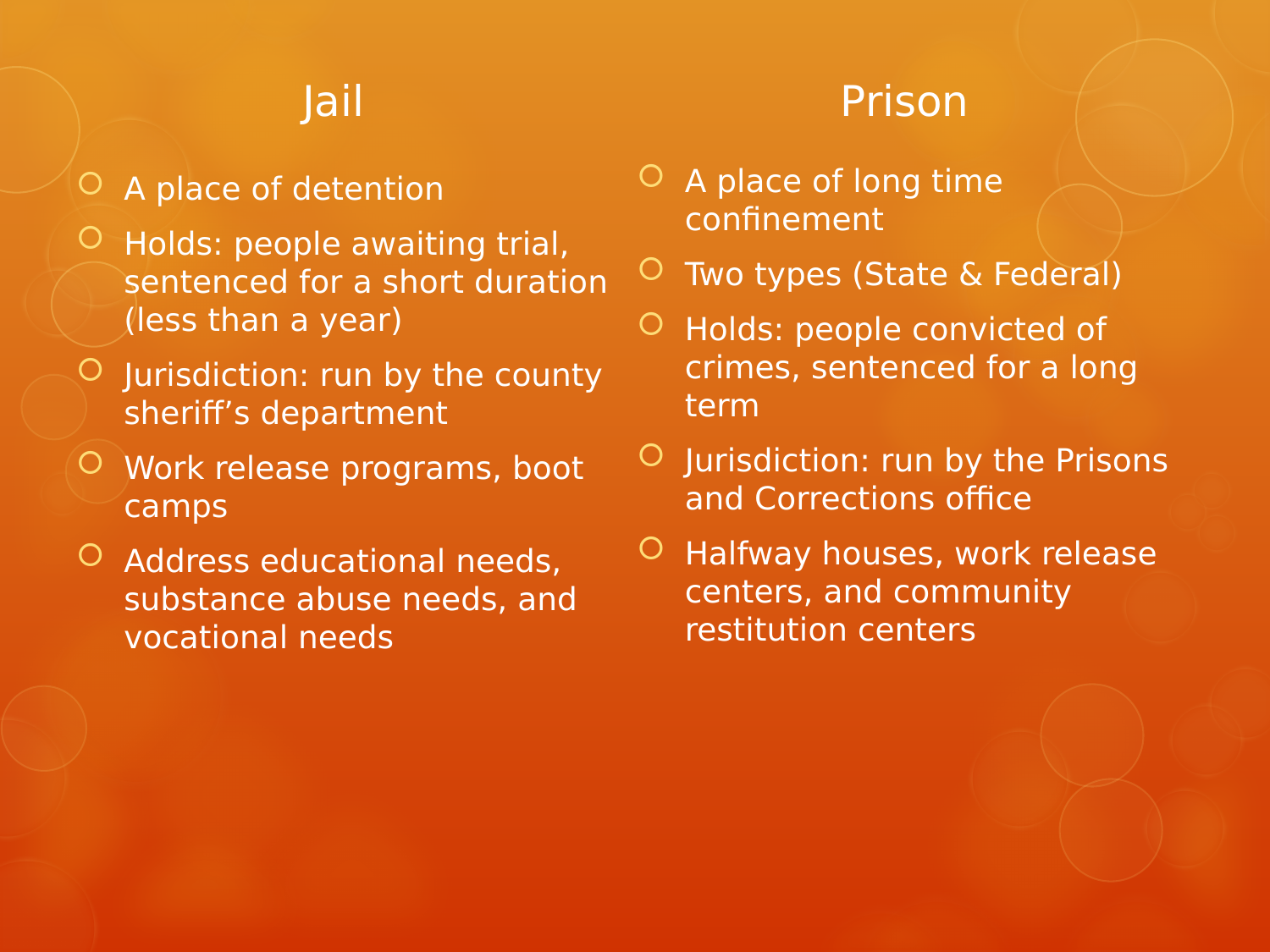

Jail
Prison
A place of long time confinement
Two types (State & Federal)
Holds: people convicted of crimes, sentenced for a long term
Jurisdiction: run by the Prisons and Corrections office
Halfway houses, work release centers, and community restitution centers
A place of detention
Holds: people awaiting trial, sentenced for a short duration (less than a year)
Jurisdiction: run by the county sheriff’s department
Work release programs, boot camps
Address educational needs, substance abuse needs, and vocational needs